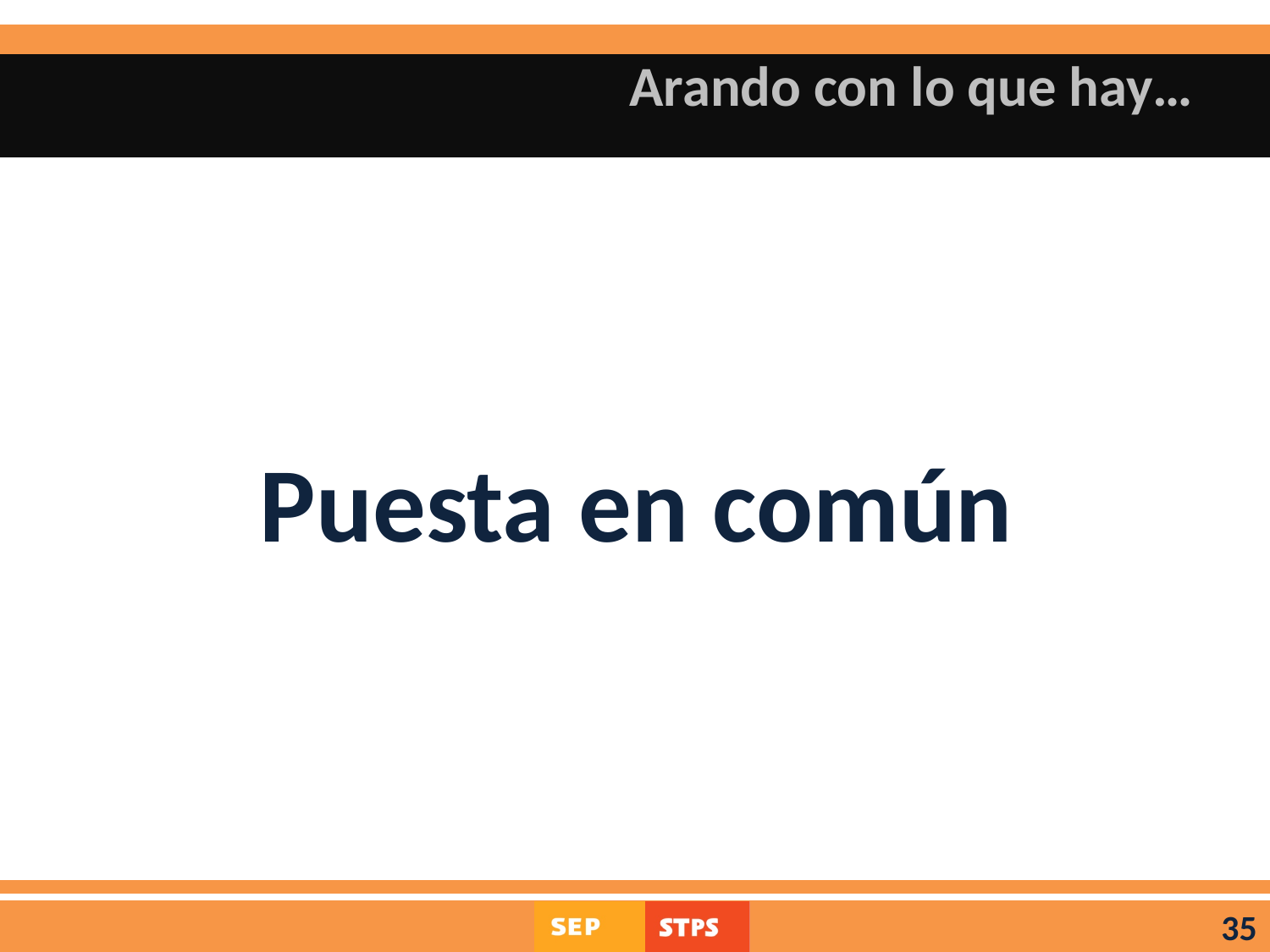

# Arando con lo que hay…
Puesta en común

35